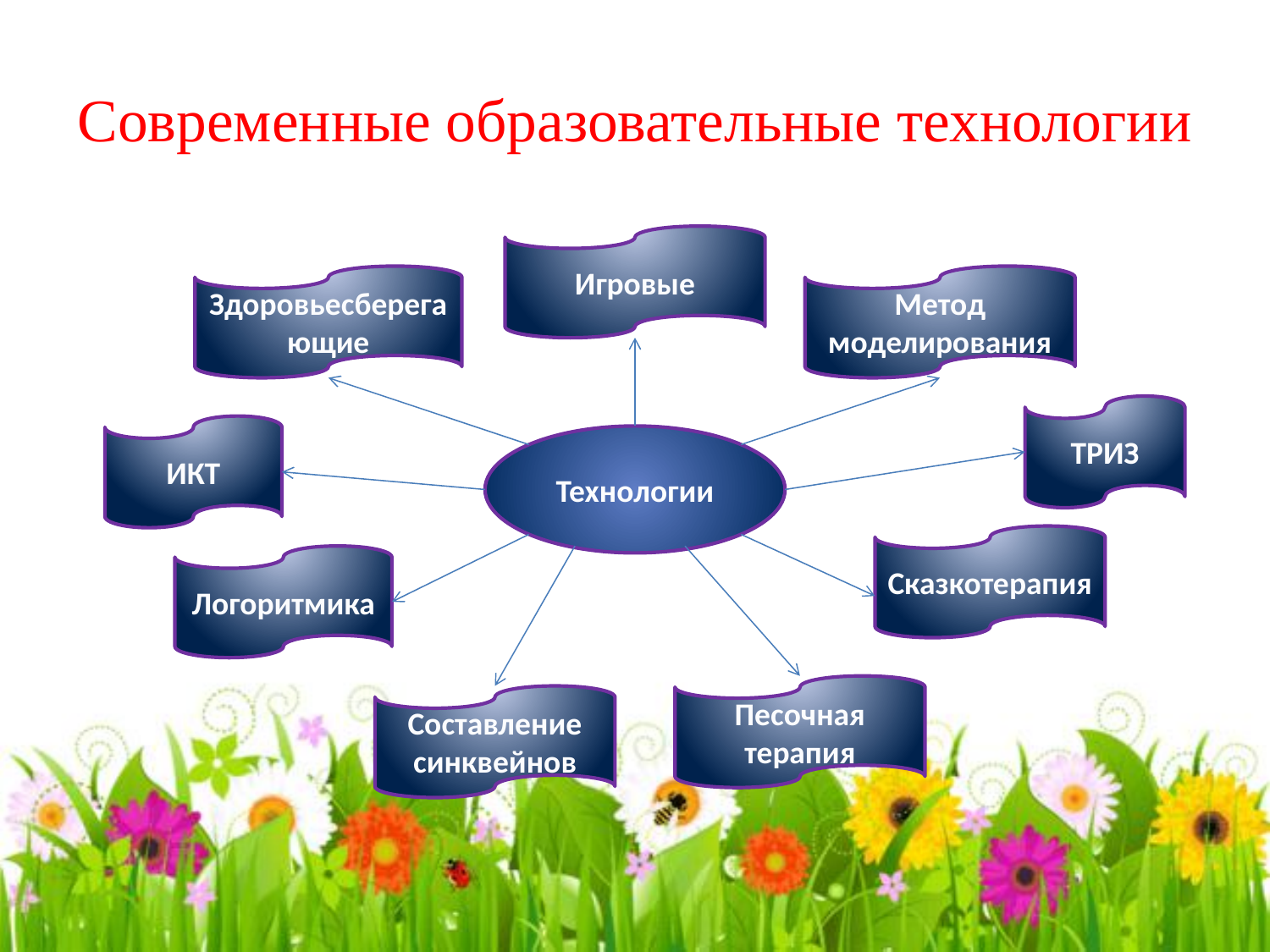

# Современные образовательные технологии
Игровые
Здоровьесберегающие
Метод моделирования
ТРИЗ
ИКТ
Технологии
Сказкотерапия
Логоритмика
Песочная терапия
Составление синквейнов